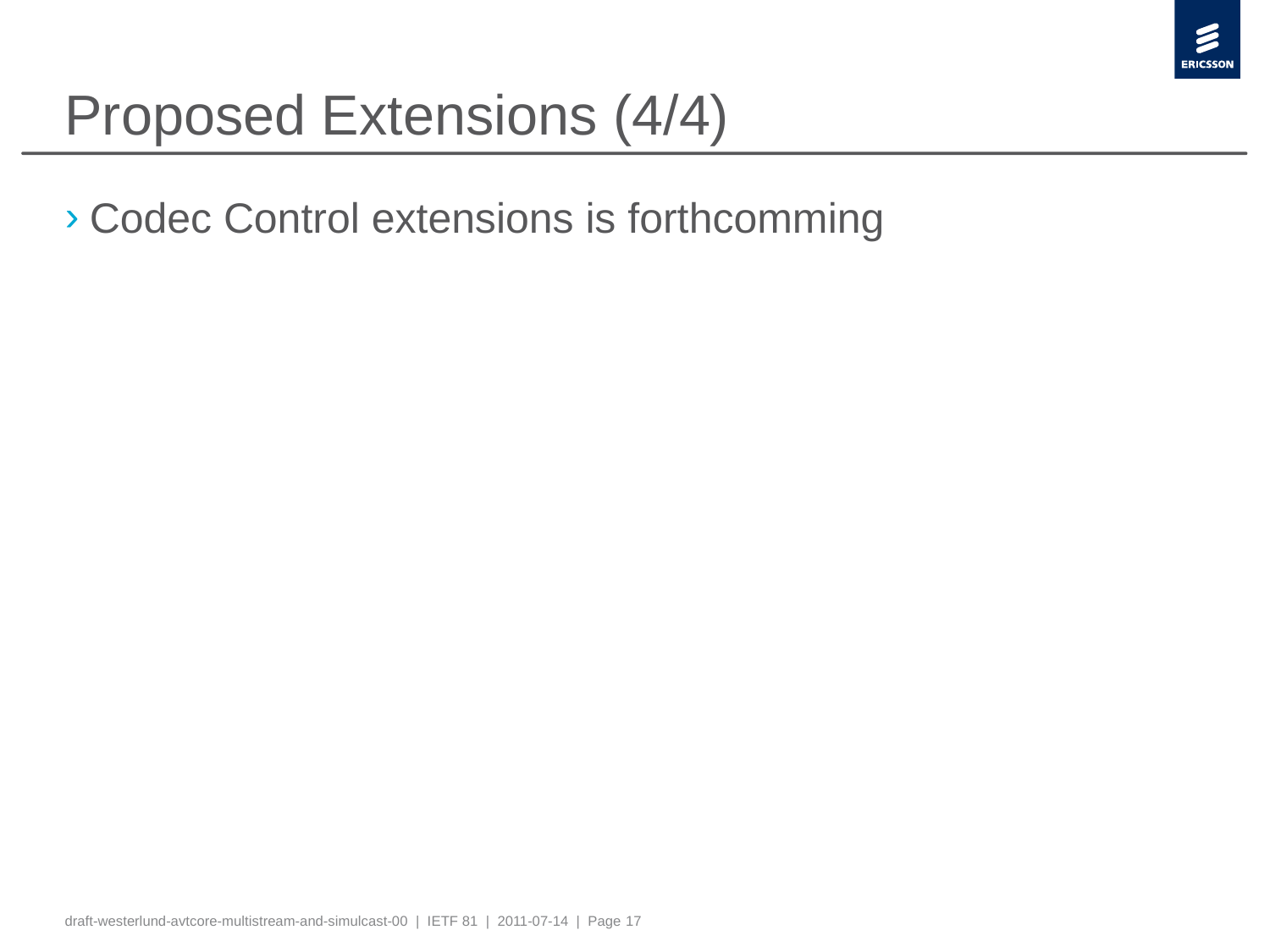

# Proposed Extensions (4/4)
Codec Control extensions is forthcomming